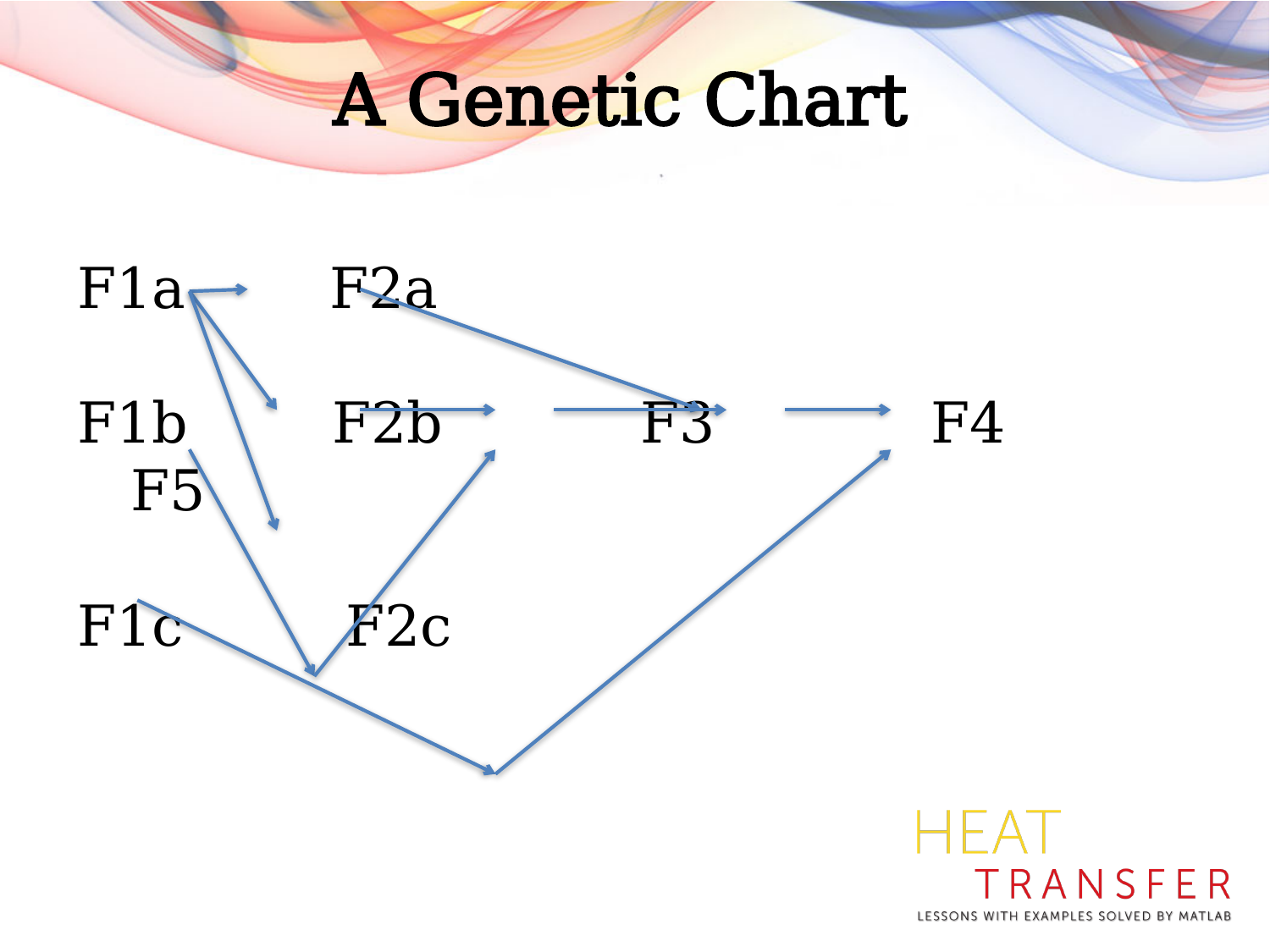

A Genetic Chart
F1a        F2a

F1b        F2b           F3            F4           F5

F1c         F2c